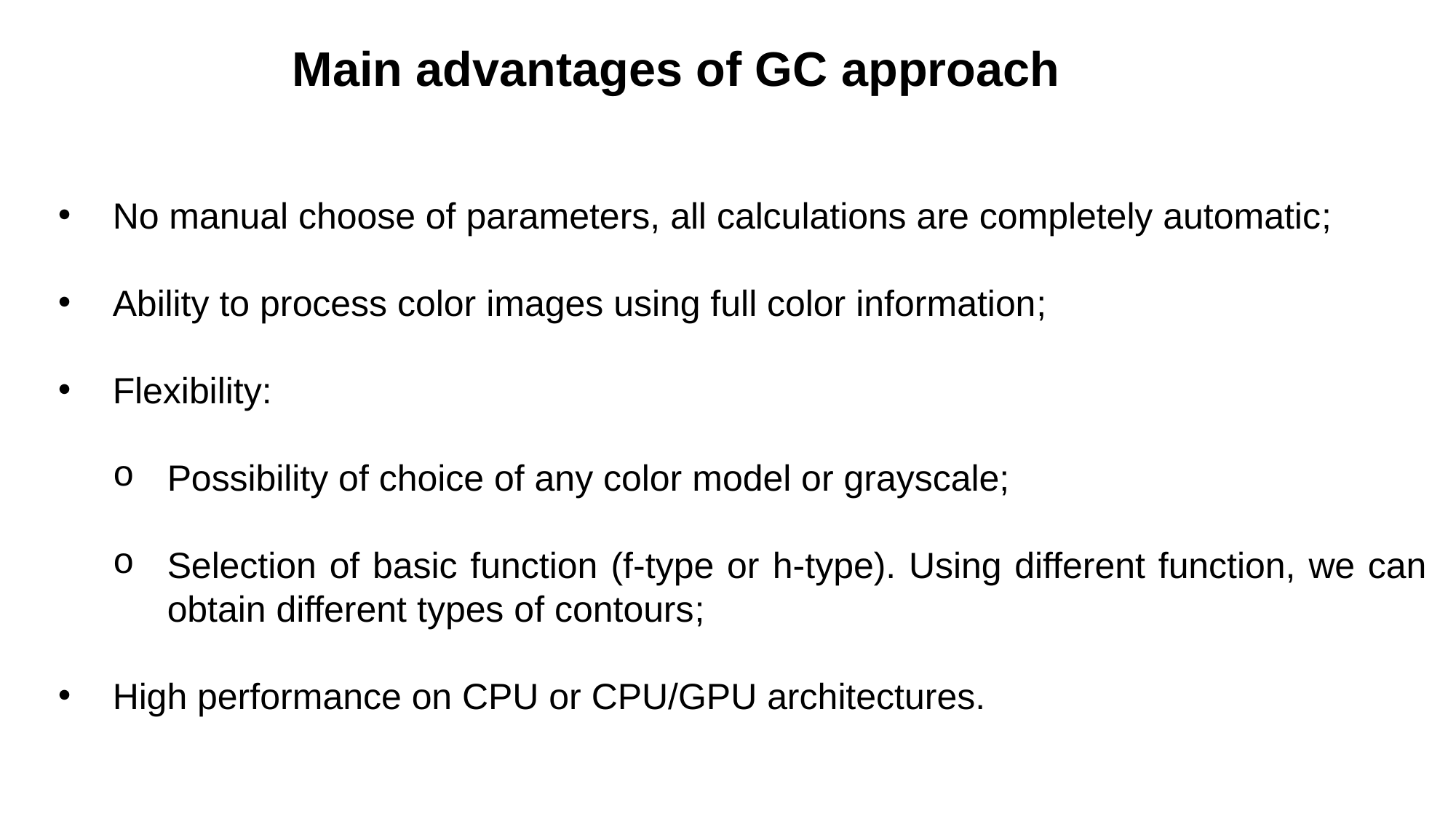

Main advantages of GC approach
No manual choose of parameters, all calculations are completely automatic;

Ability to process color images using full color information;

Flexibility:

Possibility of choice of any color model or grayscale;

Selection of basic function (f-type or h-type). Using different function, we can obtain different types of contours;

High performance on CPU or CPU/GPU architectures.